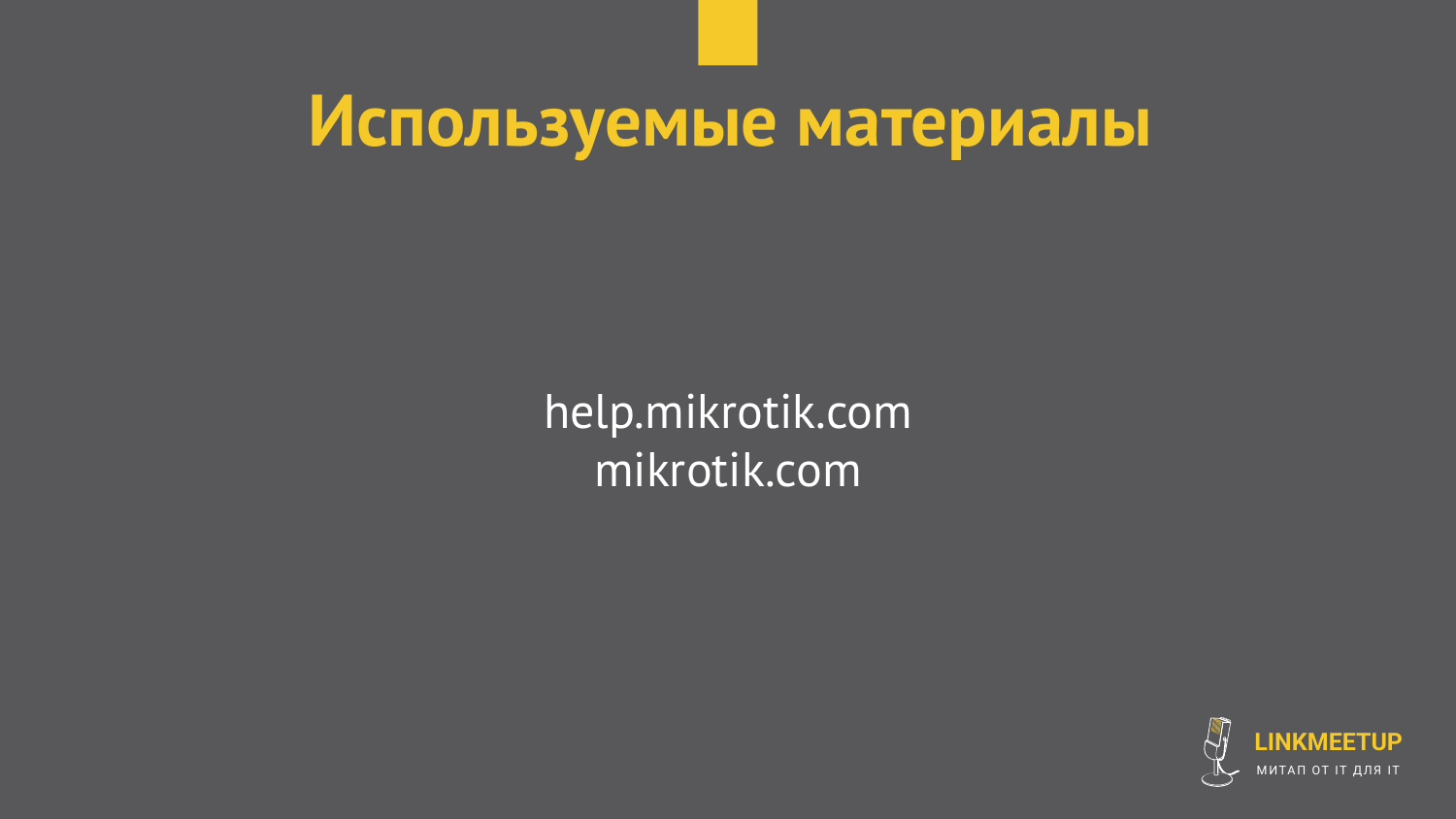

Используемые материалы
help.mikrotik.com
mikrotik.com

LINKMEETUP
МИТАП ОТ IT ДЛЯ IT